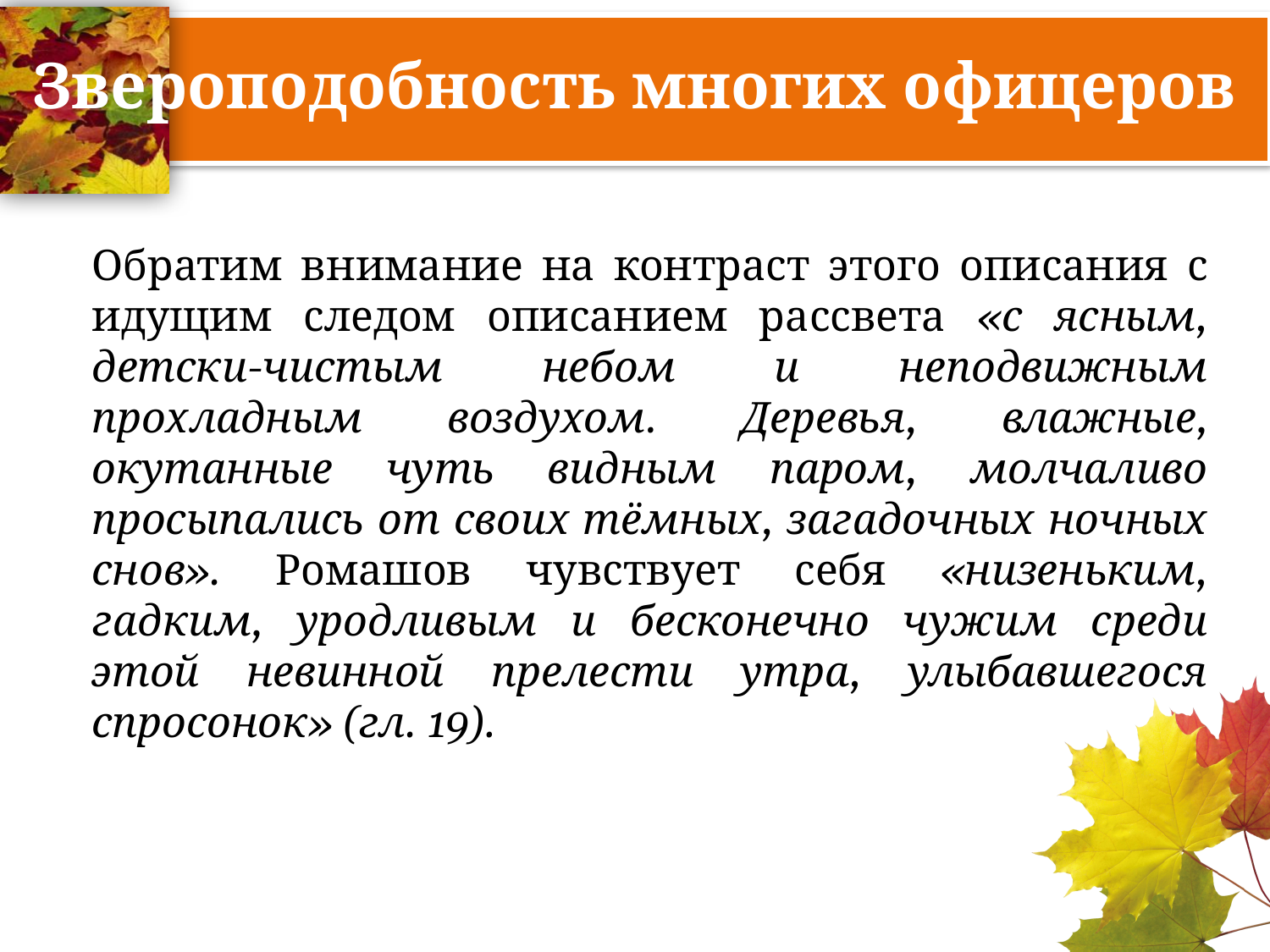

# Звероподобность многих офицеров
Обратим внимание на контраст этого описания с идущим следом описанием рассвета «с ясным, детски-чистым небом и неподвижным прохладным воздухом. Деревья, влажные, окутанные чуть видным паром, молчаливо просыпались от своих тёмных, загадочных ночных снов». Ромашов чувствует себя «низеньким, гадким, уродливым и бесконечно чужим среди этой невинной прелести утра, улыбавшегося спросонок» (гл. 19).